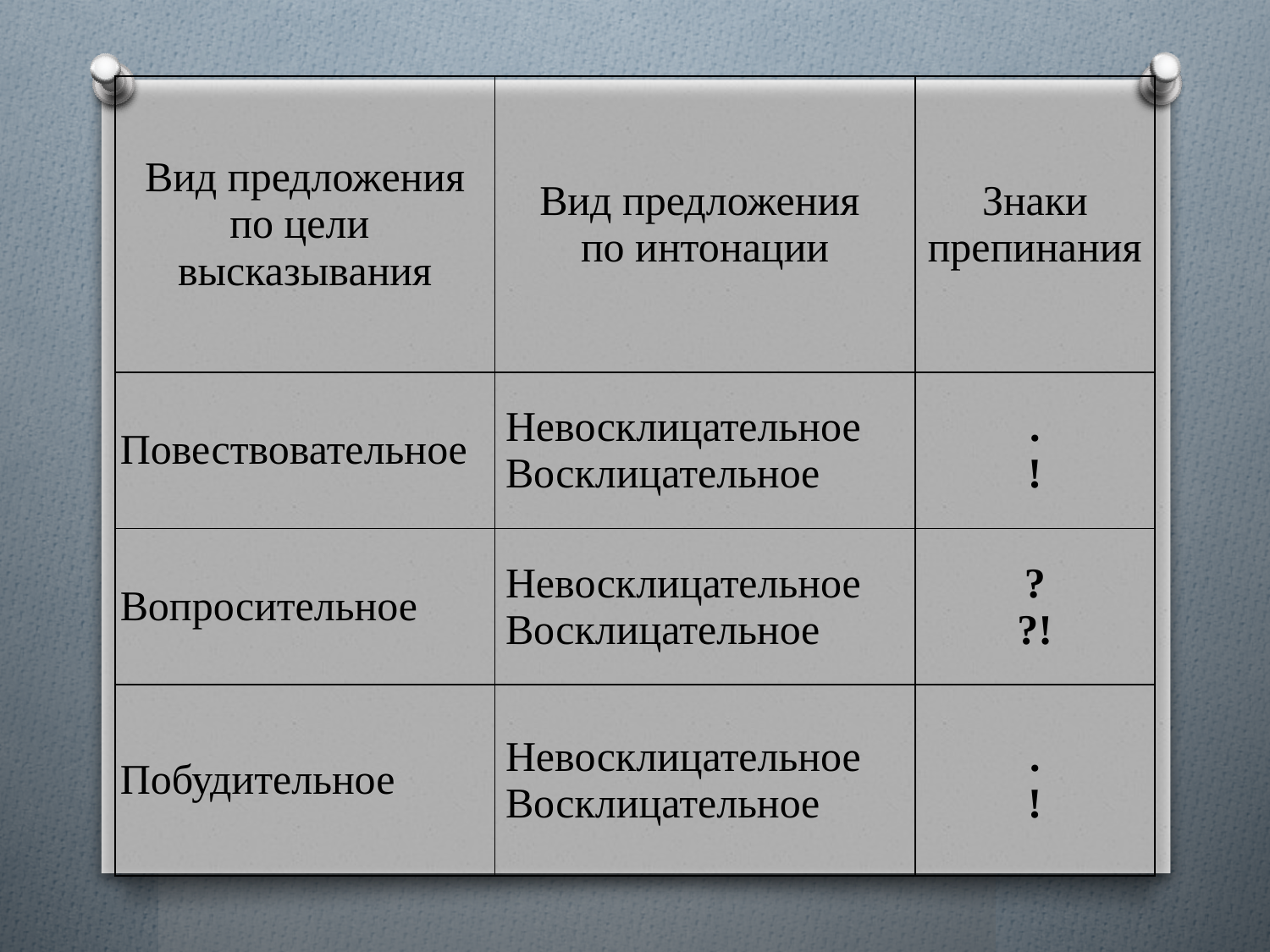

| Вид предложения по цели высказывания | Вид предложения по интонации | Знаки препинания |
| --- | --- | --- |
| Повествовательное | Невосклицательное Восклицательное | . ! |
| Вопросительное | Невосклицательное Восклицательное | ? ?! |
| Побудительное | Невосклицательное Восклицательное | . ! |